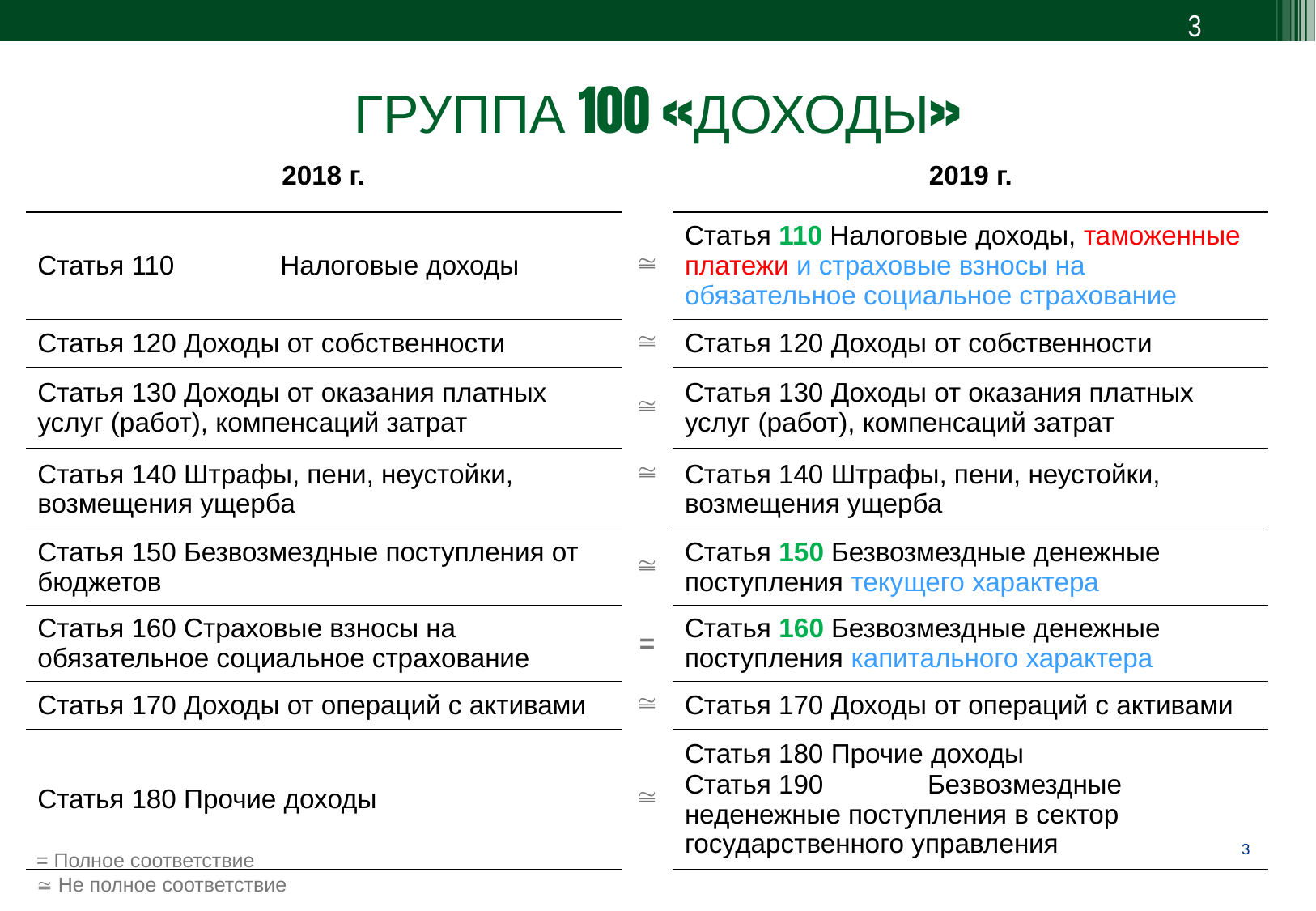

3
ГРУППА 100 «ДОХОДЫ»
| 2018 г. |  | 2019 г. |
| --- | --- | --- |
| Статья 110 Налоговые доходы | ≅ | Статья 110 Налоговые доходы, таможенные платежи и страховые взносы на обязательное социальное страхование |
| Статья 120 Доходы от собственности | ≅ | Статья 120 Доходы от собственности |
| Статья 130 Доходы от оказания платных услуг (работ), компенсаций затрат | ≅ | Статья 130 Доходы от оказания платных услуг (работ), компенсаций затрат |
| Статья 140 Штрафы, пени, неустойки, возмещения ущерба | ≅ | Статья 140 Штрафы, пени, неустойки, возмещения ущерба |
| Статья 150 Безвозмездные поступления от бюджетов | ≅ | Статья 150 Безвозмездные денежные поступления текущего характера |
| Статья 160 Страховые взносы на обязательное социальное страхование | = | Статья 160 Безвозмездные денежные поступления капитального характера |
| Статья 170 Доходы от операций с активами | ≅ | Статья 170 Доходы от операций с активами |
| Статья 180 Прочие доходы | ≅ | Статья 180 Прочие доходы Статья 190 Безвозмездные неденежные поступления в сектор государственного управления |
|  |  |  |
= Полное соответствие
≅ Не полное соответствие